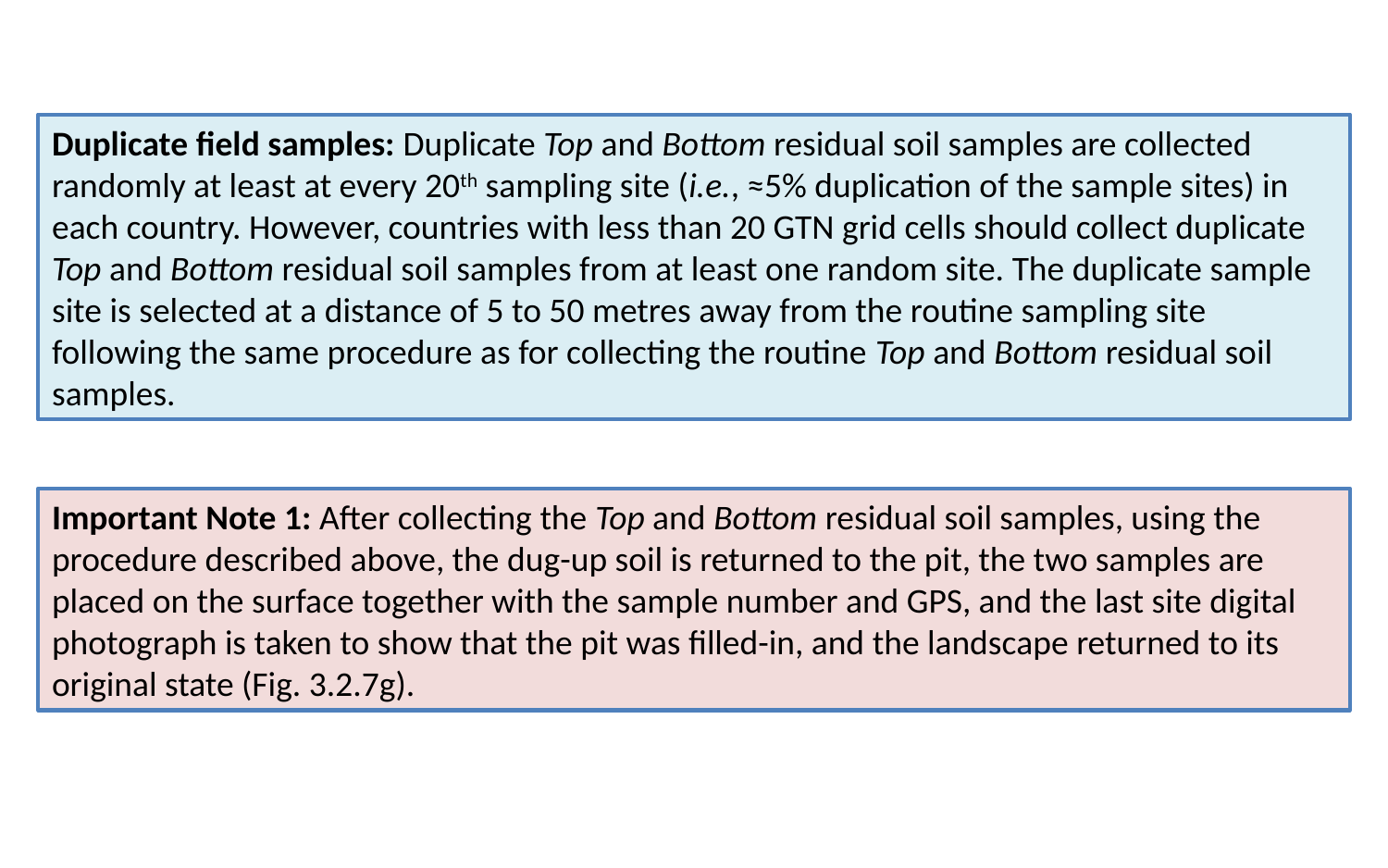

Duplicate field samples: Duplicate Top and Bottom residual soil samples are collected randomly at least at every 20th sampling site (i.e., ≈5% duplication of the sample sites) in each country. However, countries with less than 20 GTN grid cells should collect duplicate Top and Bottom residual soil samples from at least one random site. The duplicate sample site is selected at a distance of 5 to 50 metres away from the routine sampling site following the same procedure as for collecting the routine Top and Bottom residual soil samples.
Important Note 1: After collecting the Top and Bottom residual soil samples, using the procedure described above, the dug-up soil is returned to the pit, the two samples are placed on the surface together with the sample number and GPS, and the last site digital photograph is taken to show that the pit was filled-in, and the landscape returned to its original state (Fig. 3.2.7g).